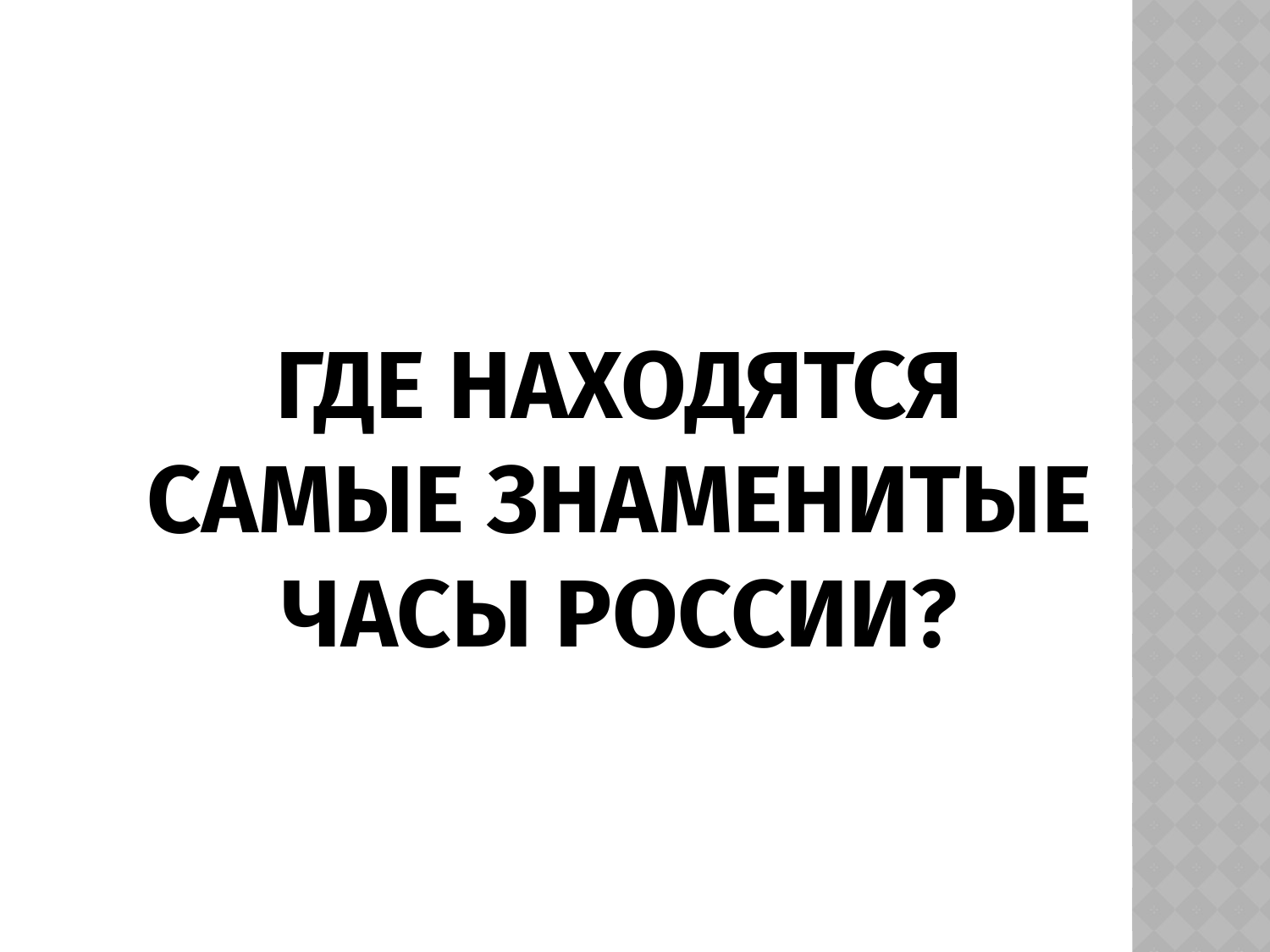

# Где находятся самые знаменитые часы России?